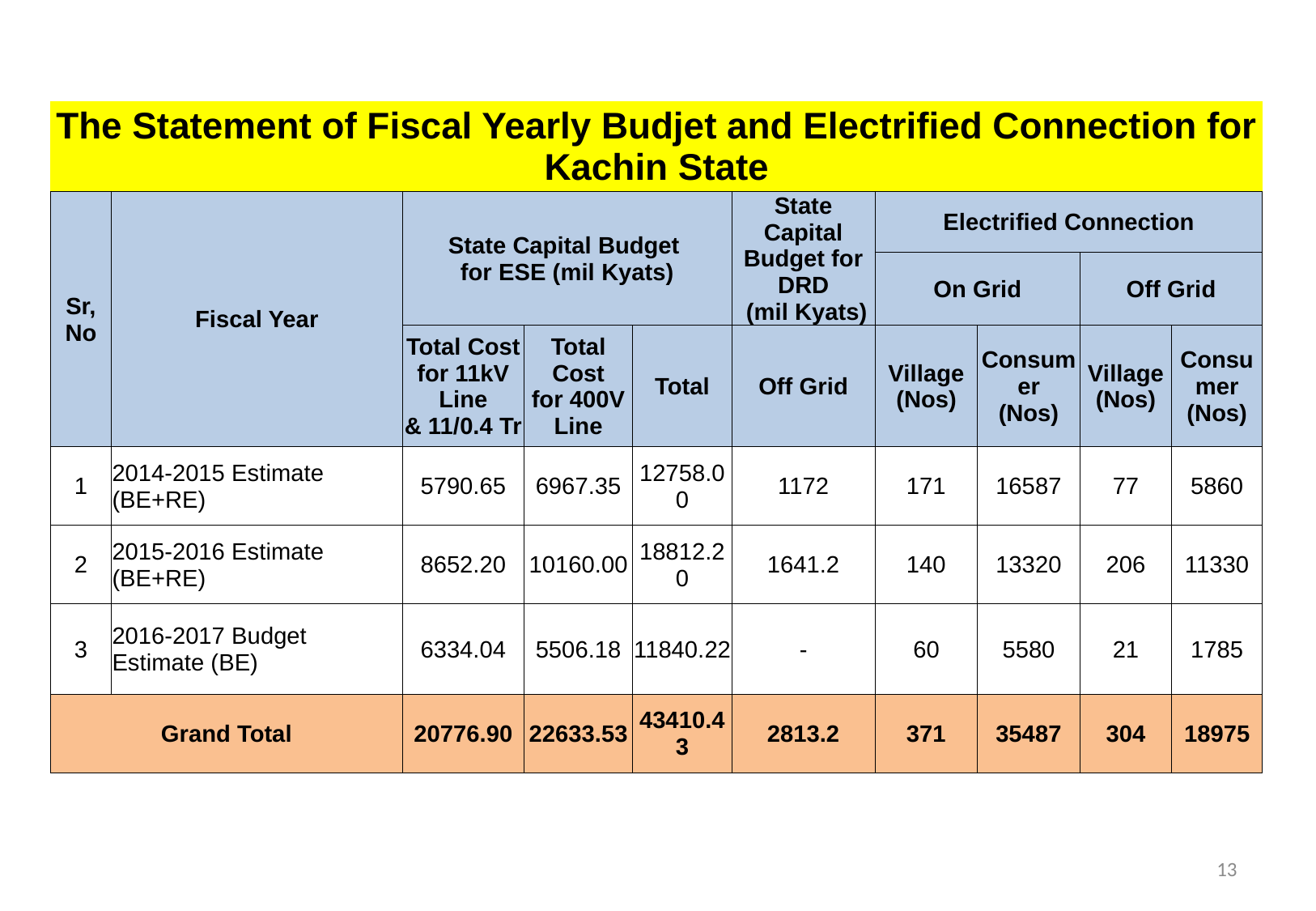

| The Statement of Fiscal Yearly Budjet and Electrified Connection for Kachin State |  |  |  |  |  |  |  |  |  |
| --- | --- | --- | --- | --- | --- | --- | --- | --- | --- |
| Sr, No | Fiscal Year | State Capital Budget for ESE (mil Kyats) |  |  | State Capital Budget for DRD (mil Kyats) | Electrified Connection |  |  |  |
|  |  |  |  |  |  | On Grid |  | Off Grid |  |
|  |  | Total Cost for 11kV Line & 11/0.4 Tr | Total Cost for 400V Line | Total | Off Grid | Village (Nos) | Consumer (Nos) | Village (Nos) | Consumer (Nos) |
| 1 | 2014-2015 Estimate (BE+RE) | 5790.65 | 6967.35 | 12758.00 | 1172 | 171 | 16587 | 77 | 5860 |
| 2 | 2015-2016 Estimate (BE+RE) | 8652.20 | 10160.00 | 18812.20 | 1641.2 | 140 | 13320 | 206 | 11330 |
| 3 | 2016-2017 Budget Estimate (BE) | 6334.04 | 5506.18 | 11840.22 | - | 60 | 5580 | 21 | 1785 |
| Grand Total |  | 20776.90 | 22633.53 | 43410.43 | 2813.2 | 371 | 35487 | 304 | 18975 |
13